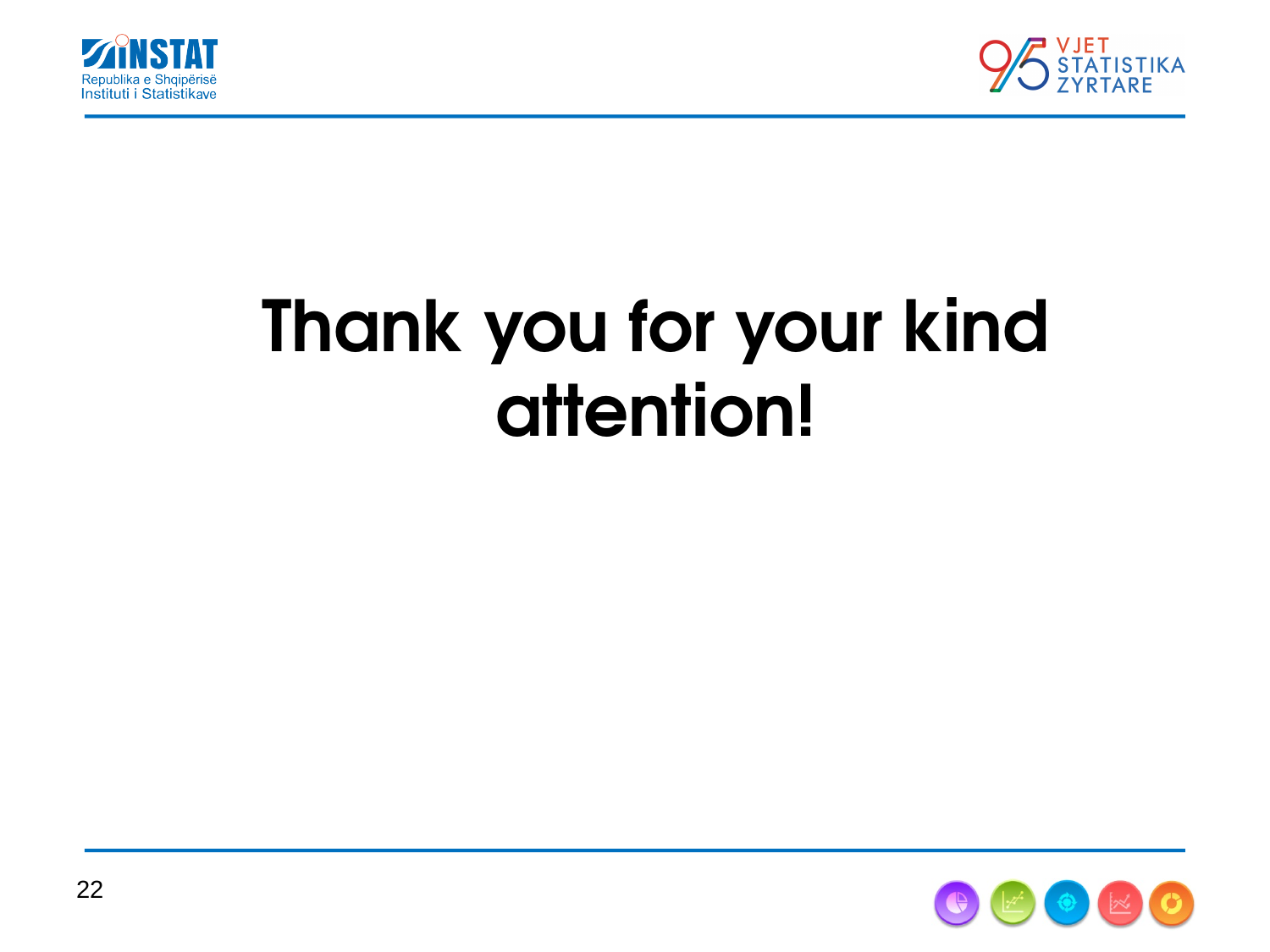

Thank you for your kind attention!

22